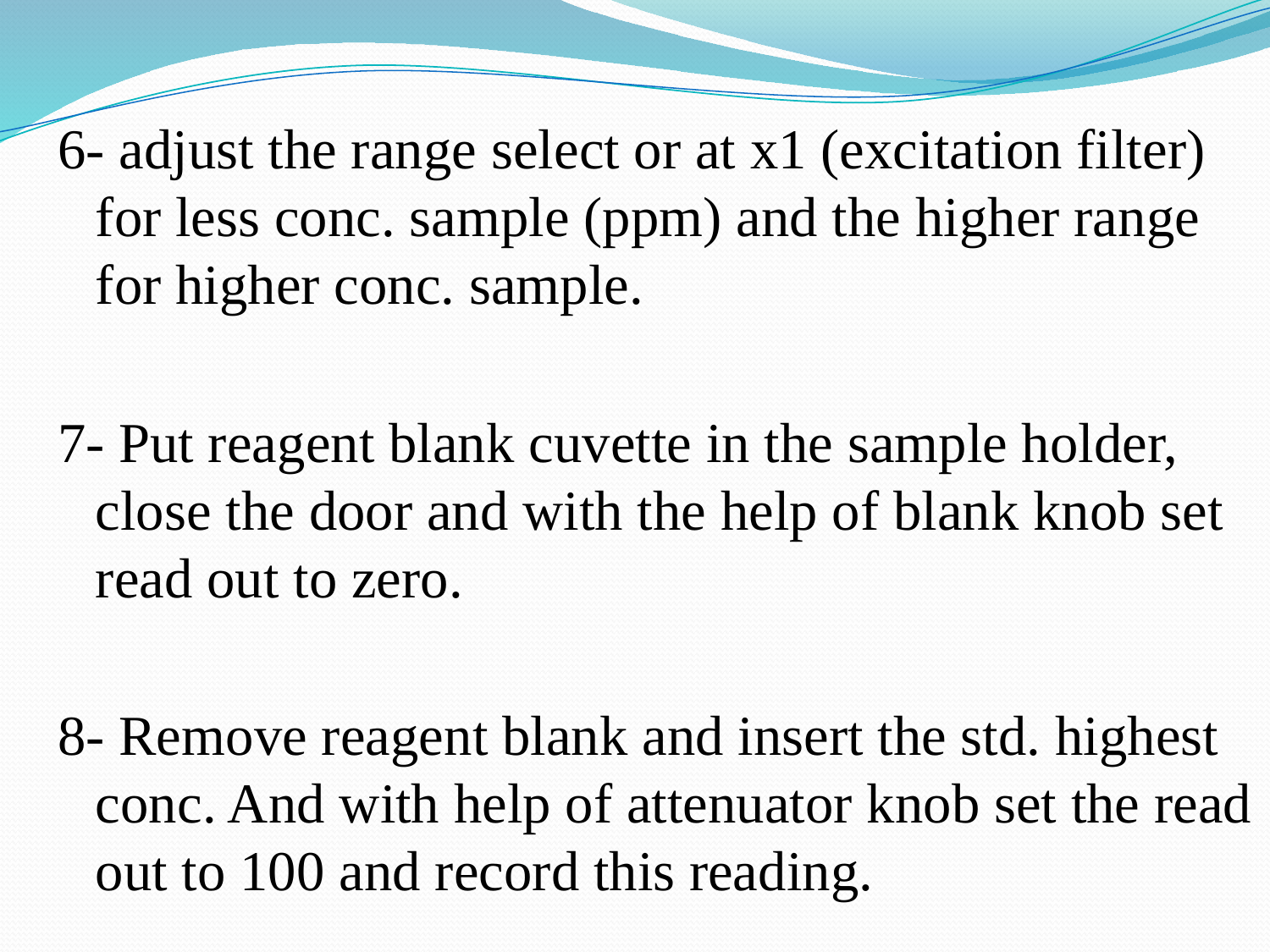

6- adjust the range select or at x1 (excitation filter) for less conc. sample (ppm) and the higher range for higher conc. sample.

7- Put reagent blank cuvette in the sample holder, close the door and with the help of blank knob set read out to zero.

8- Remove reagent blank and insert the std. highest conc. And with help of attenuator knob set the read out to 100 and record this reading.